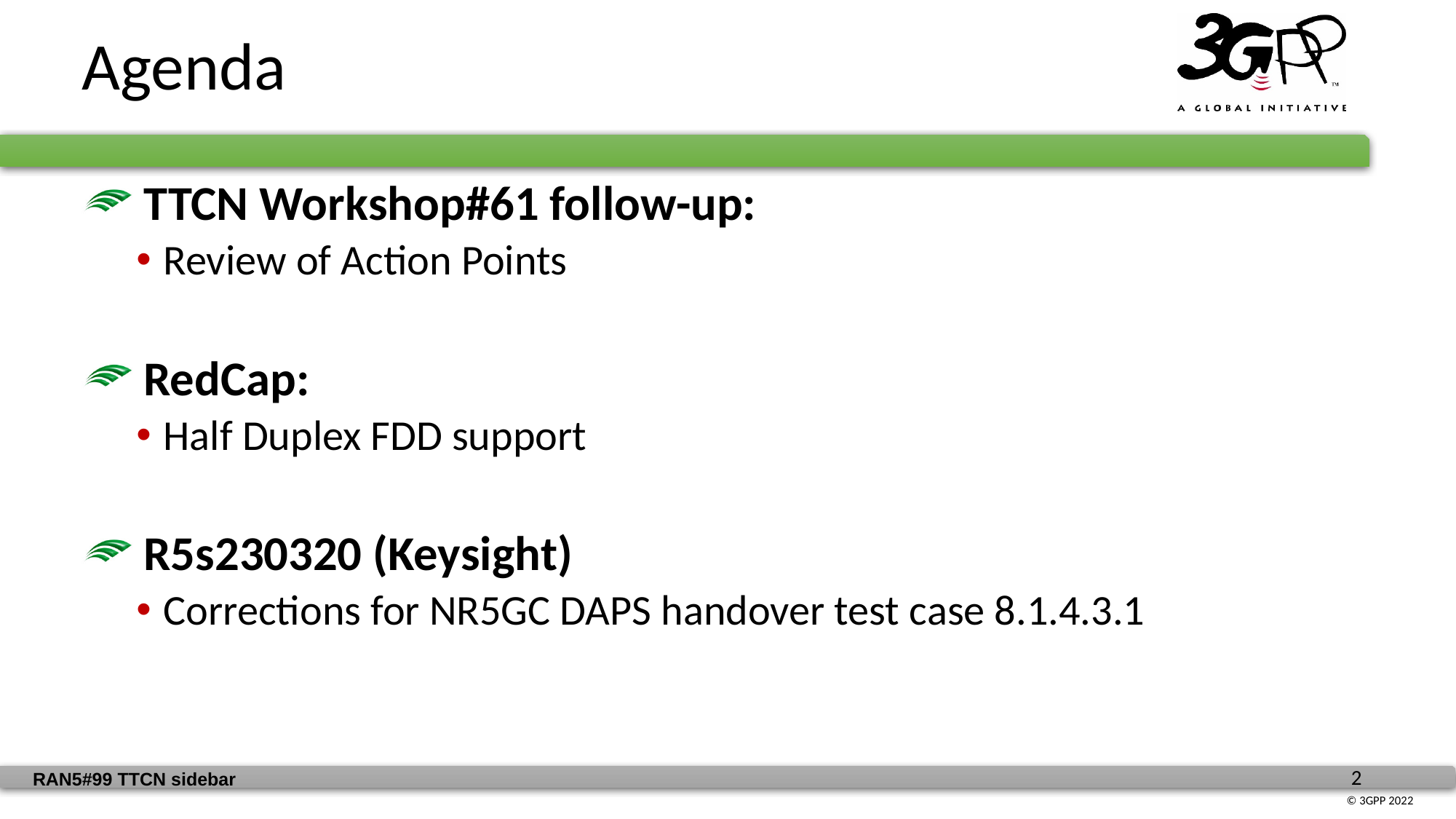

Agenda
 TTCN Workshop#61 follow-up:
Review of Action Points

 RedCap:
Half Duplex FDD support

 R5s230320 (Keysight)
Corrections for NR5GC DAPS handover test case 8.1.4.3.1